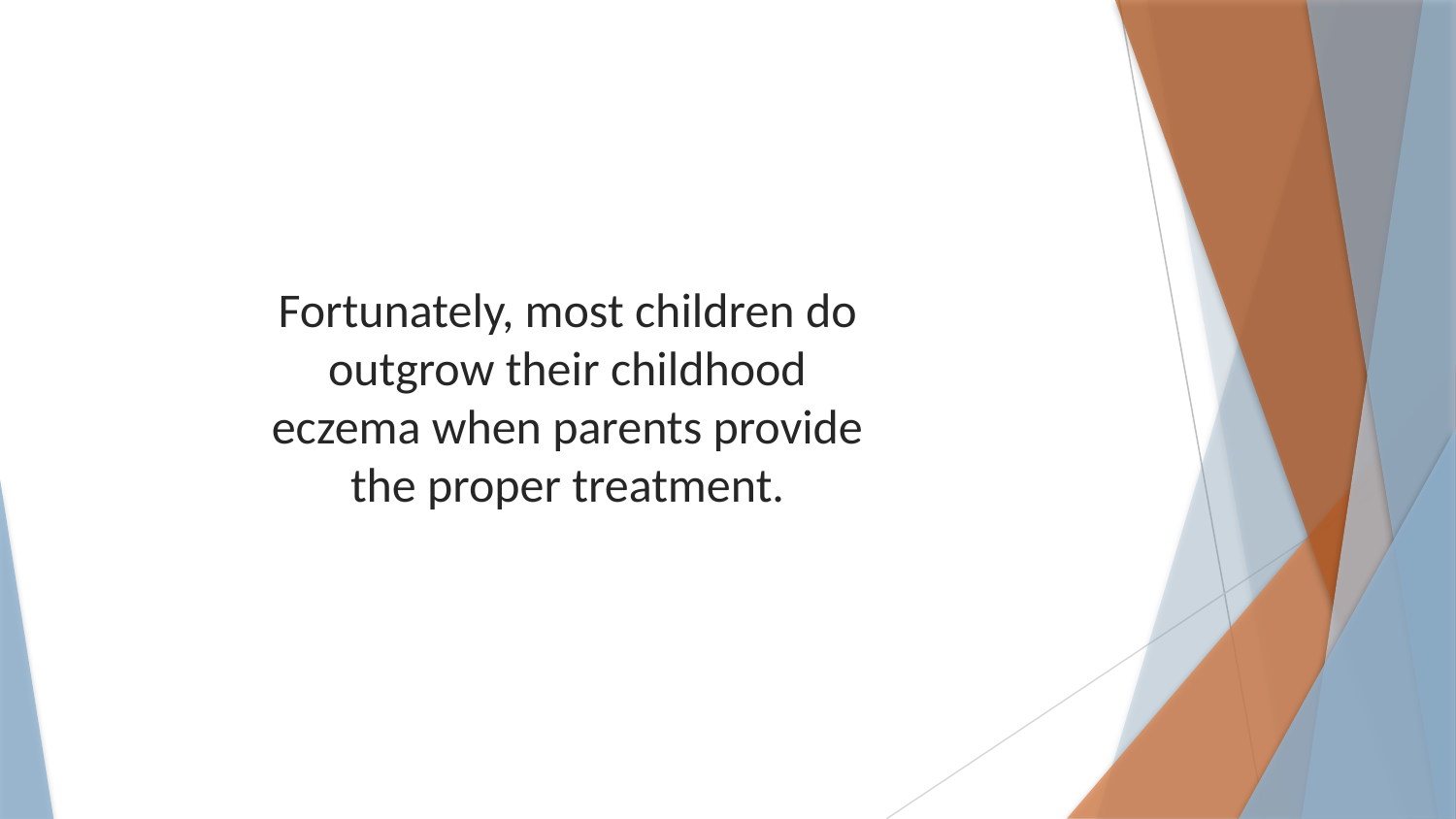

Fortunately, most children do outgrow their childhood eczema when parents provide the proper treatment.